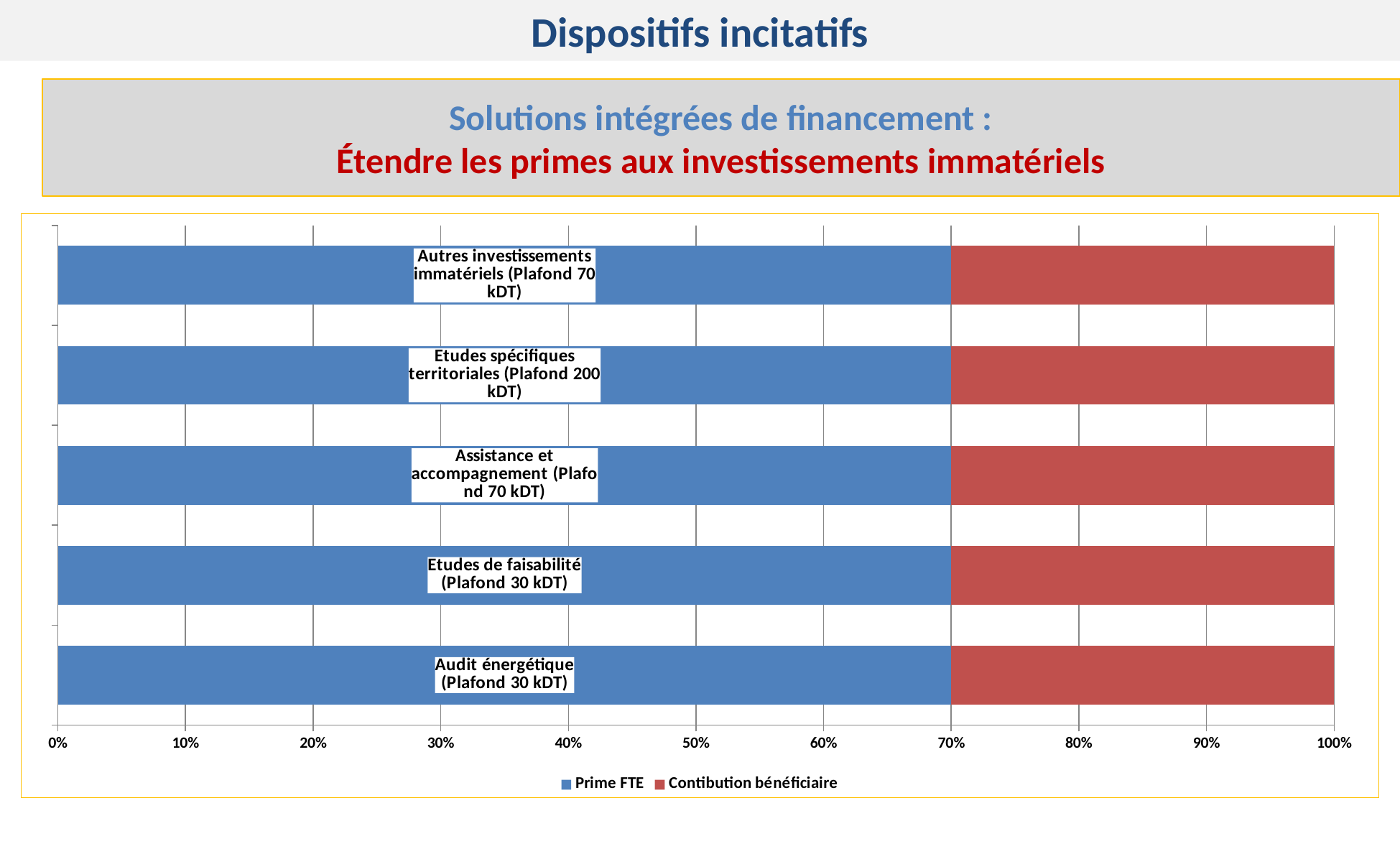

Dispositifs incitatifs
Solutions intégrées de financement :
Étendre les primes aux investissements immatériels

### Chart

| Category | Prime FTE | Contibution bénéficiaire |
|---|---|---|
| Audit énergétique (Plafond 30 kDT) | 0.7000000000000006 | 0.3000000000000003 |
| Etudes de faisabilité (Plafond 30 kDT) | 0.7000000000000006 | 0.3000000000000003 |
| Assistance et accompagnement (Plafond 70 kDT) | 0.7000000000000006 | 0.3000000000000003 |
| Etudes spécifiques territoriales (Plafond 200 kDT) | 0.7000000000000006 | 0.3000000000000003 |
| Autres investissements immatériels (Plafond 70 kDT) | 0.7000000000000006 | 0.3000000000000003 |